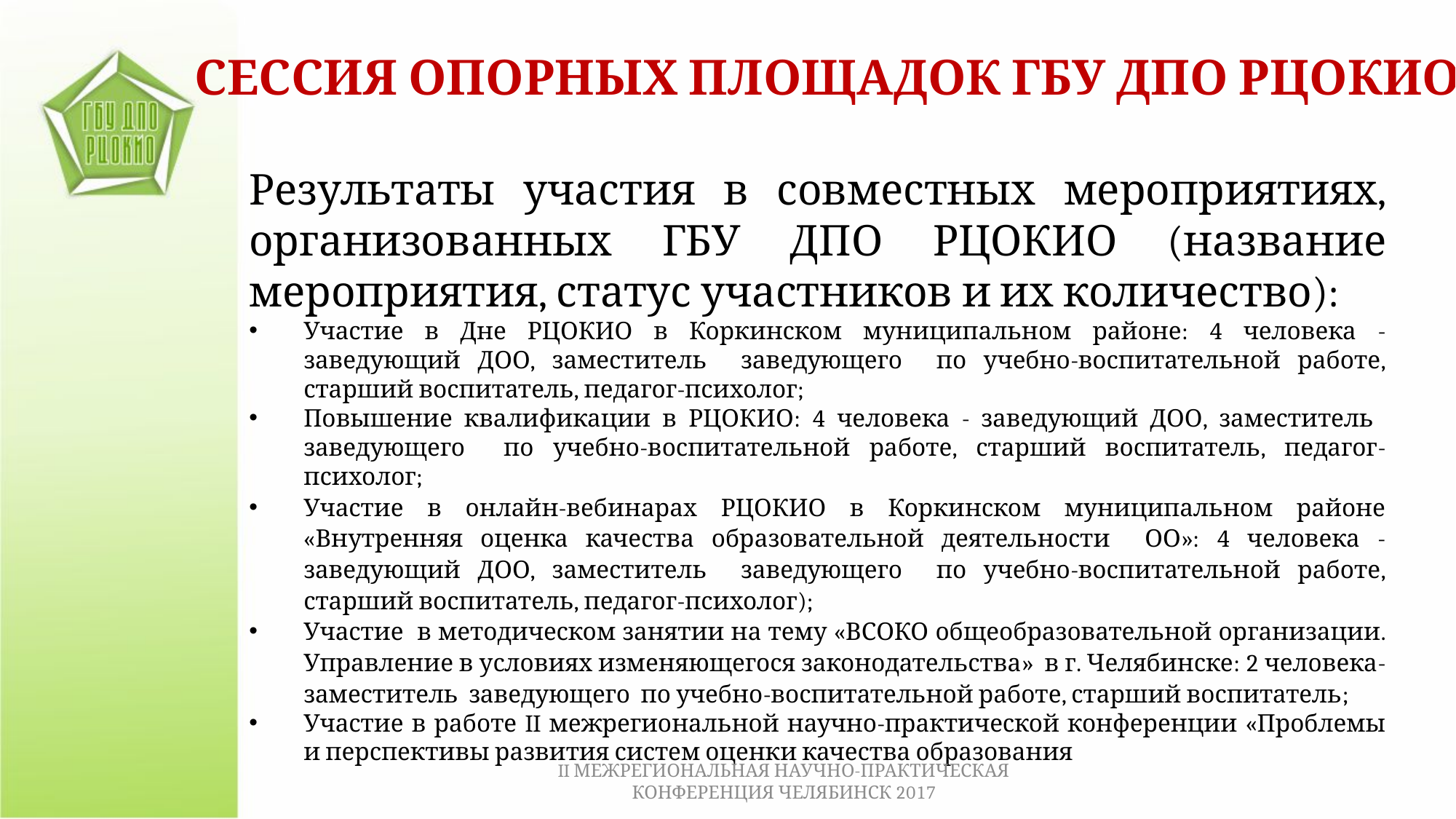

СЕССИЯ ОПОРНЫХ ПЛОЩАДОК ГБУ ДПО РЦОКИО
Результаты участия в совместных мероприятиях, организованных ГБУ ДПО РЦОКИО (название мероприятия, статус участников и их количество):
Участие в Дне РЦОКИО в Коркинском муниципальном районе: 4 человека - заведующий ДОО, заместитель  заведующего  по учебно-воспитательной работе, старший воспитатель, педагог-психолог;
Повышение квалификации в РЦОКИО: 4 человека - заведующий ДОО, заместитель  заведующего  по учебно-воспитательной работе, старший воспитатель, педагог-психолог;
Участие в онлайн-вебинарах РЦОКИО в Коркинском муниципальном районе «Внутренняя оценка качества образовательной деятельности  ОО»: 4 человека - заведующий ДОО, заместитель  заведующего  по учебно-воспитательной работе, старший воспитатель, педагог-психолог);
Участие  в методическом занятии на тему «ВСОКО общеобразовательной организации. Управление в условиях изменяющегося законодательства»  в г. Челябинске: 2 человека- заместитель  заведующего  по учебно-воспитательной работе, старший воспитатель;
Участие в работе II межрегиональной научно-практической конференции «Проблемы и перспективы развития систем оценки качества образования

II МЕЖРЕГИОНАЛЬНАЯ НАУЧНО-ПРАКТИЧЕСКАЯ КОНФЕРЕНЦИЯ ЧЕЛЯБИНСК 2017